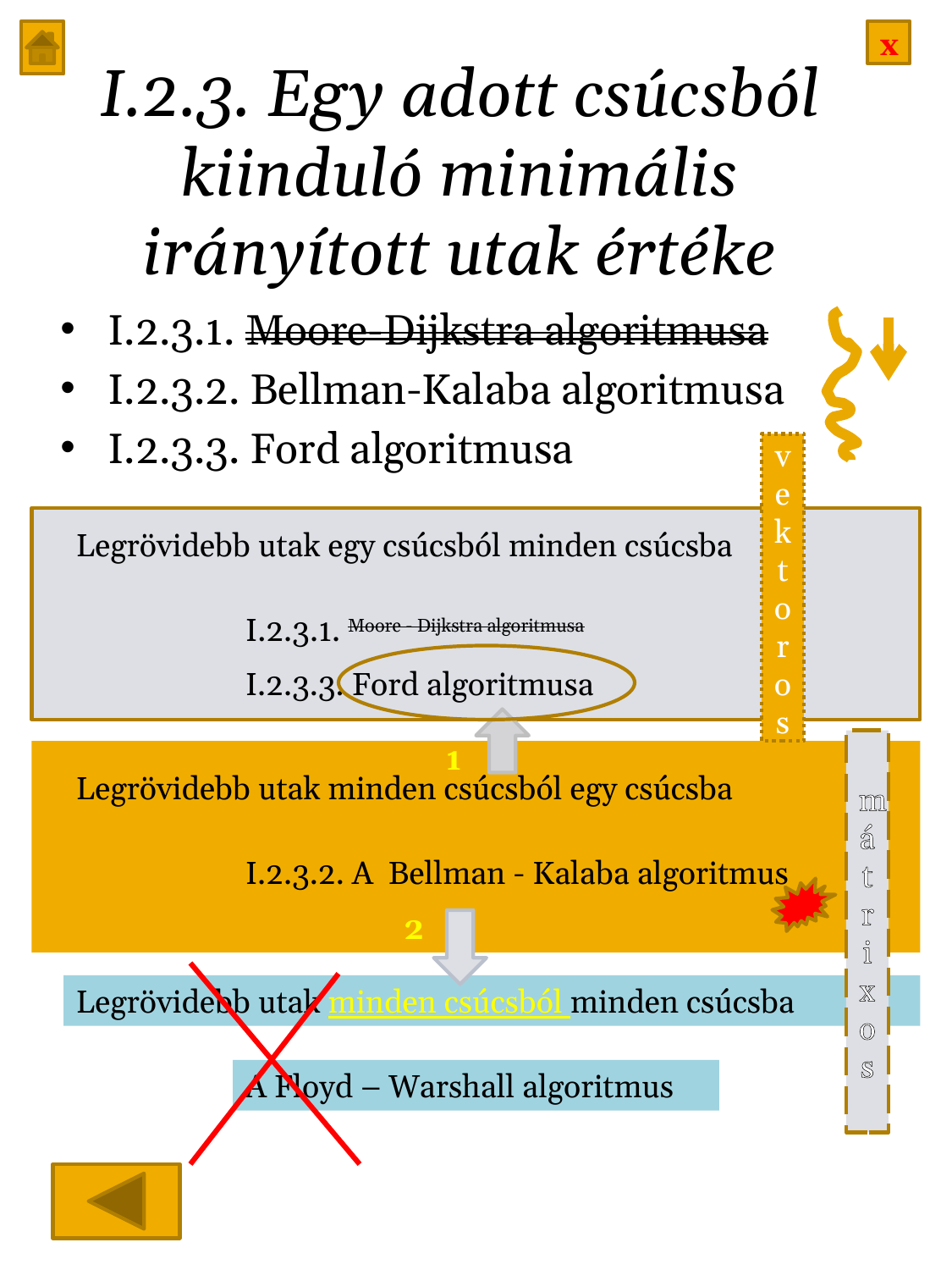

# I.2.3. Egy adott csúcsból kiinduló minimális irányított utak értéke
I.2.3.1. Moore-Dijkstra algoritmusa
I.2.3.2. Bellman-Kalaba algoritmusa
I.2.3.3. Ford algoritmusa

vektoros

Legrövidebb utak egy csúcsból minden csúcsba
I.2.3.1. Moore - Dijkstra algoritmusa

I.2.3.3. Ford algoritmusa

mátrixos
1

Legrövidebb utak minden csúcsból egy csúcsba
I.2.3.2. A  Bellman - Kalaba algoritmus

2

Legrövidebb utak minden csúcsból minden csúcsba
A Floyd – Warshall algoritmus